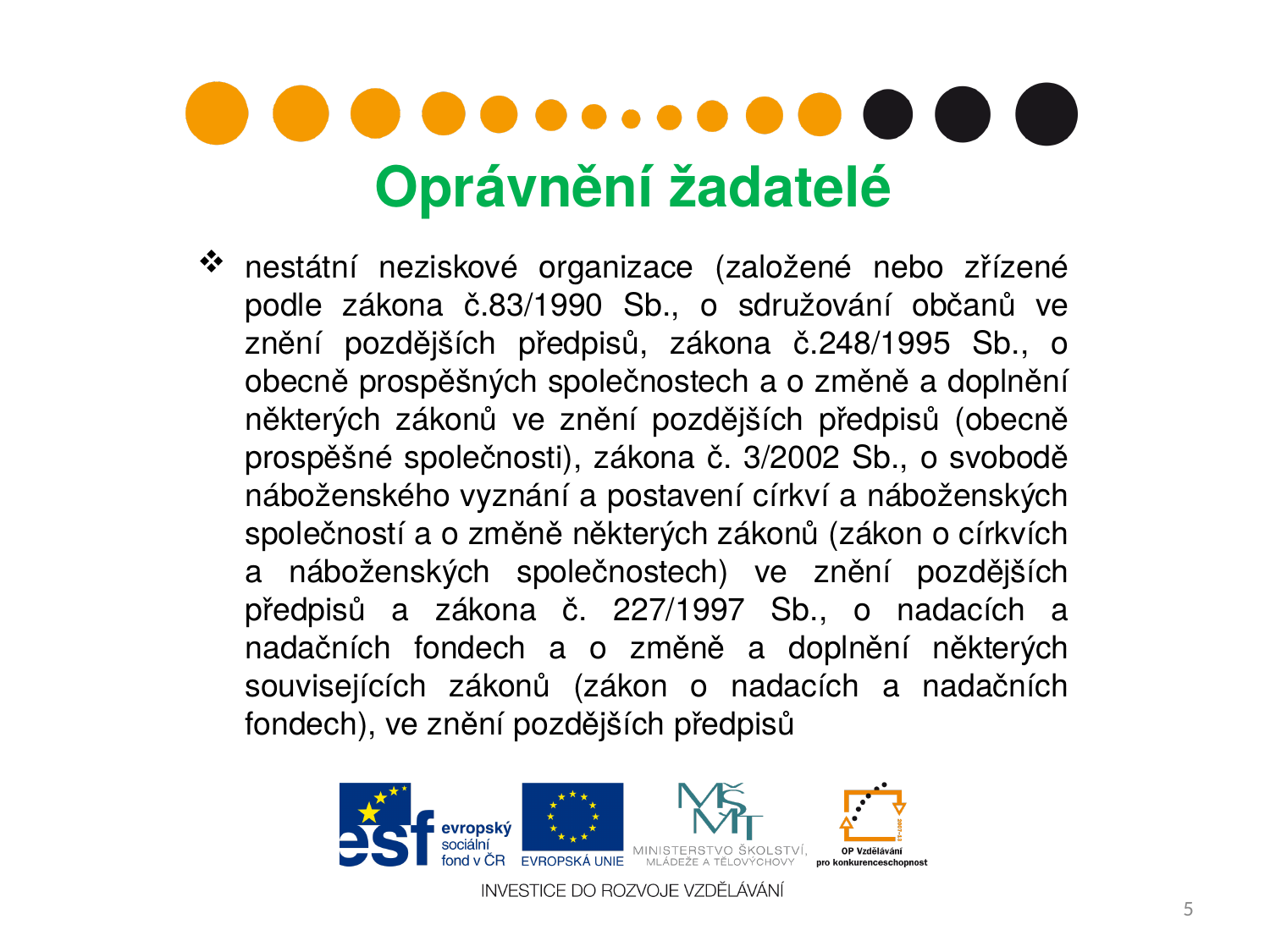

# Oprávnění žadatelé
nestátní neziskové organizace (založené nebo zřízené podle zákona č.83/1990 Sb., o sdružování občanů ve znění pozdějších předpisů, zákona č.248/1995 Sb., o obecně prospěšných společnostech a o změně a doplnění některých zákonů ve znění pozdějších předpisů (obecně prospěšné společnosti), zákona č. 3/2002 Sb., o svobodě náboženského vyznání a postavení církví a náboženských společností a o změně některých zákonů (zákon o církvích a náboženských společnostech) ve znění pozdějších předpisů a zákona č. 227/1997 Sb., o nadacích a nadačních fondech a o změně a doplnění některých souvisejících zákonů (zákon o nadacích a nadačních fondech), ve znění pozdějších předpisů

5